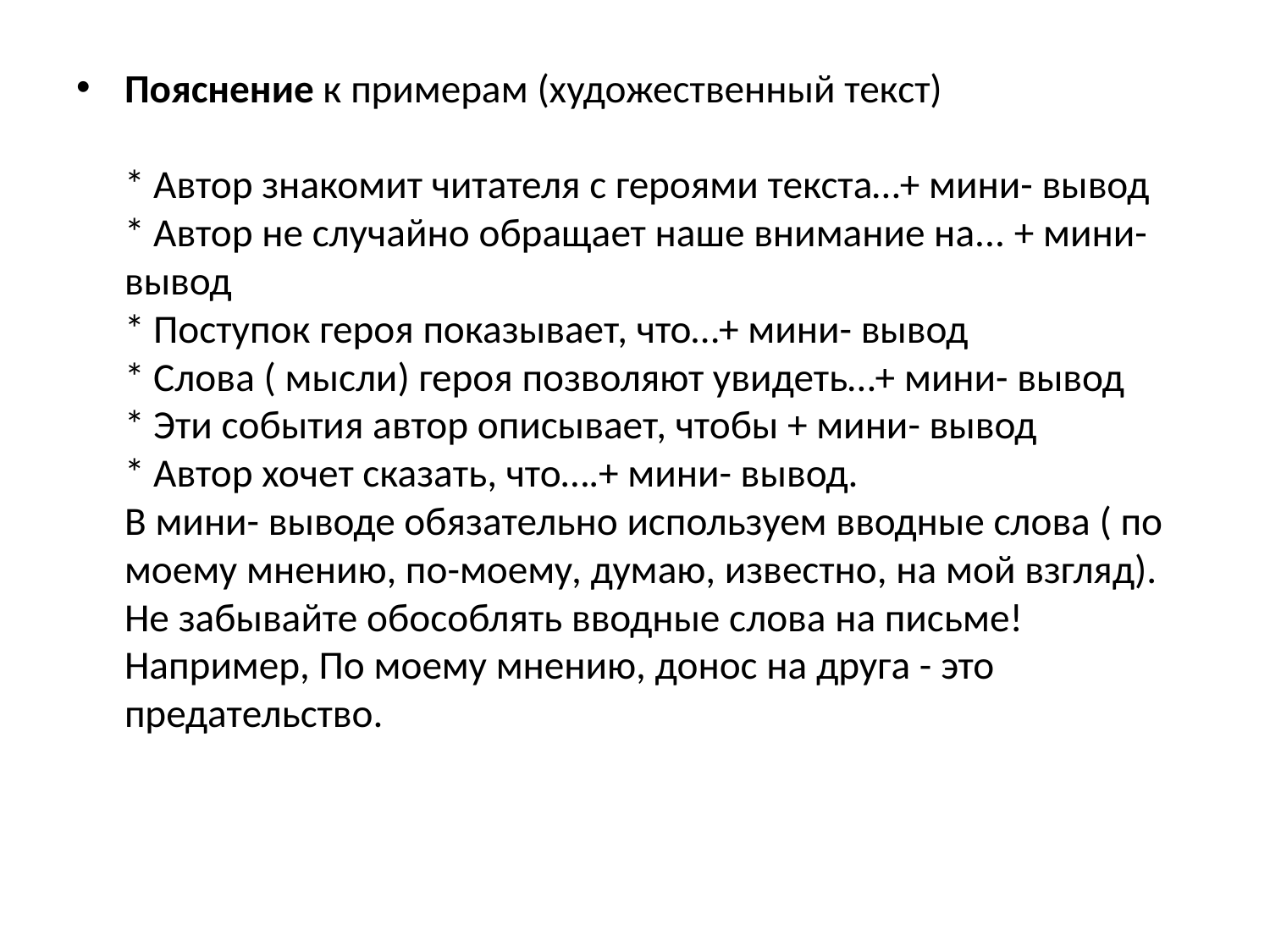

Пояснение к примерам (художественный текст)
* Автор знакомит читателя с героями текста…+ мини- вывод
* Автор не случайно обращает наше внимание на... + мини- вывод
* Поступок героя показывает, что…+ мини- вывод
* Слова ( мысли) героя позволяют увидеть…+ мини- вывод
* Эти события автор описывает, чтобы + мини- вывод
* Автор хочет сказать, что….+ мини- вывод.
В мини- выводе обязательно используем вводные слова ( по моему мнению, по-моему, думаю, известно, на мой взгляд). Не забывайте обособлять вводные слова на письме!
Например, По моему мнению, донос на друга - это предательство.